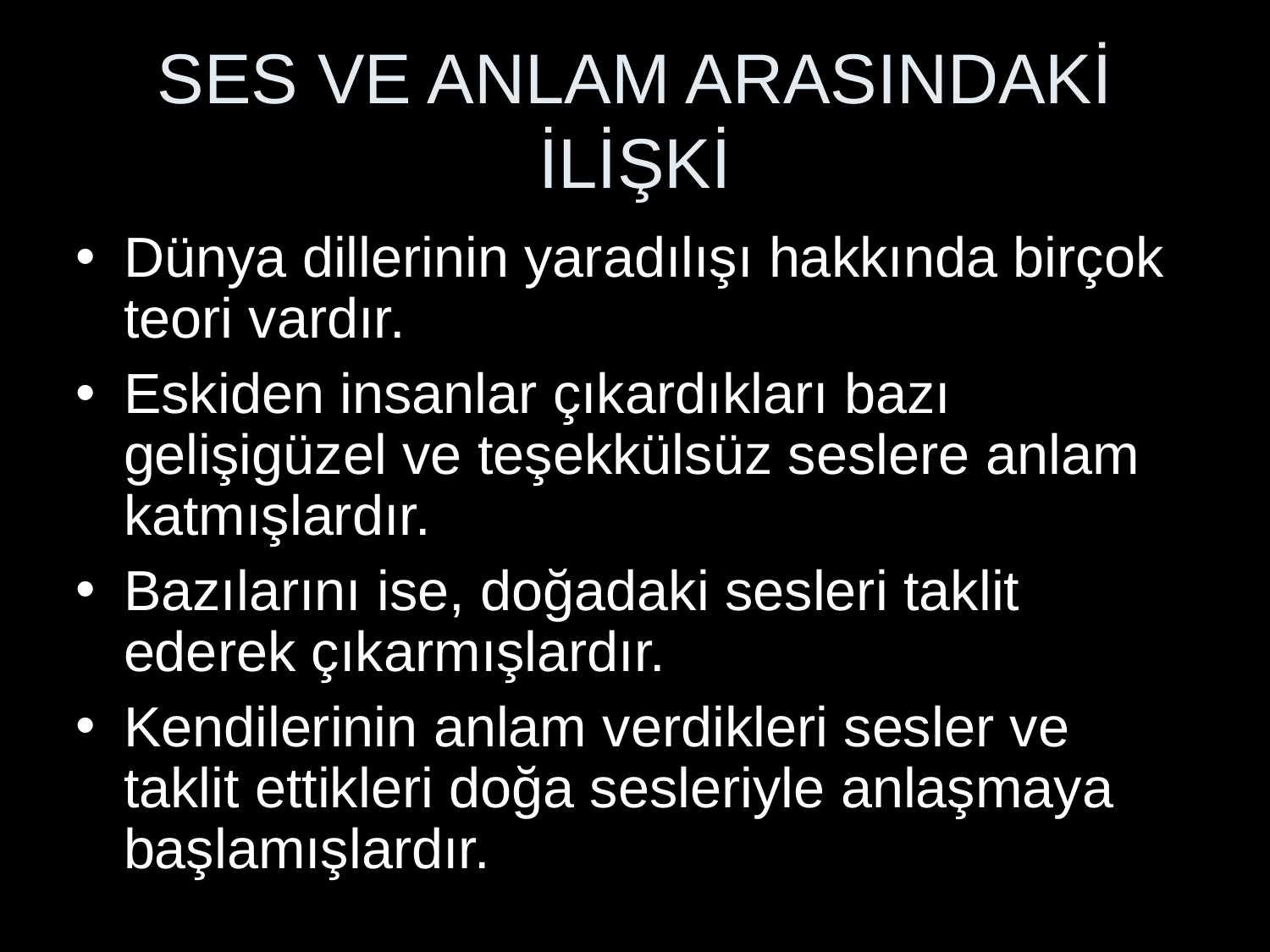

# SES VE ANLAM ARASINDAKİ İLİŞKİ
Dünya dillerinin yaradılışı hakkında birçok teori vardır.
Eskiden insanlar çıkardıkları bazı gelişigüzel ve teşekkülsüz seslere anlam katmışlardır.
Bazılarını ise, doğadaki sesleri taklit ederek çıkarmışlardır.
Kendilerinin anlam verdikleri sesler ve taklit ettikleri doğa sesleriyle anlaşmaya başlamışlardır.